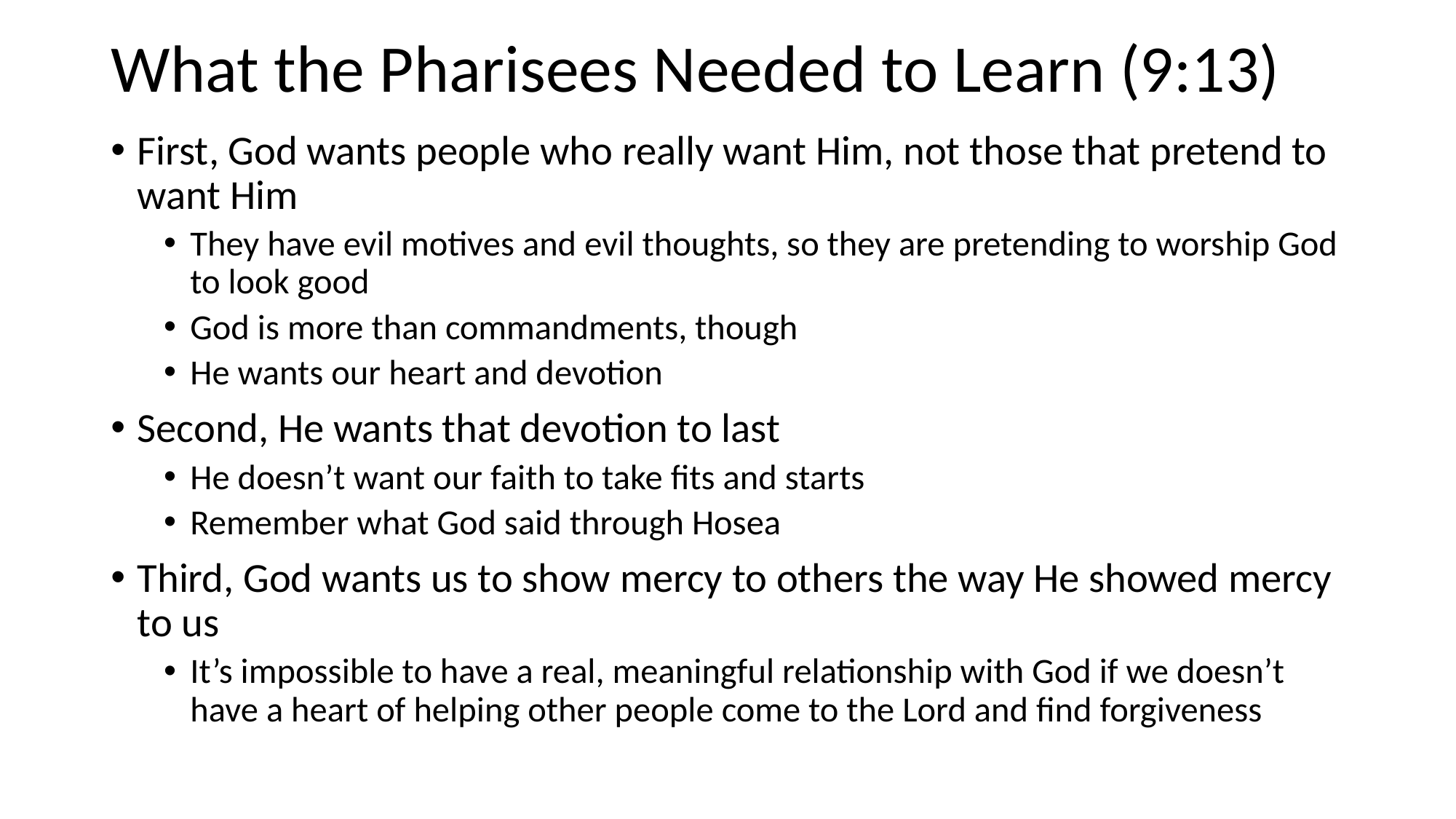

# What the Pharisees Needed to Learn (9:13)
First, God wants people who really want Him, not those that pretend to want Him
They have evil motives and evil thoughts, so they are pretending to worship God to look good
God is more than commandments, though
He wants our heart and devotion
Second, He wants that devotion to last
He doesn’t want our faith to take fits and starts
Remember what God said through Hosea
Third, God wants us to show mercy to others the way He showed mercy to us
It’s impossible to have a real, meaningful relationship with God if we doesn’t have a heart of helping other people come to the Lord and find forgiveness